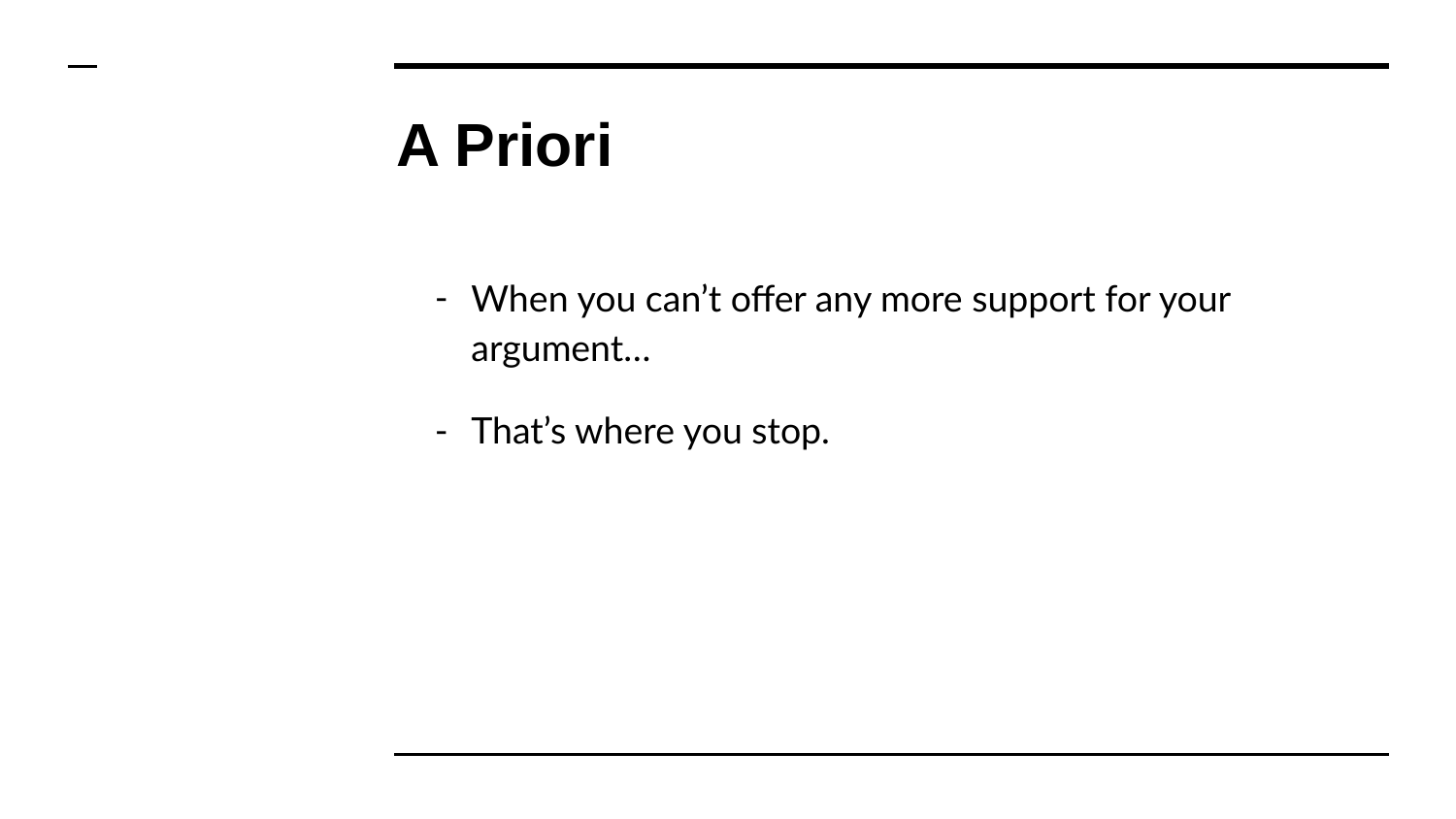

# A Priori
When you can’t offer any more support for your argument…
That’s where you stop.